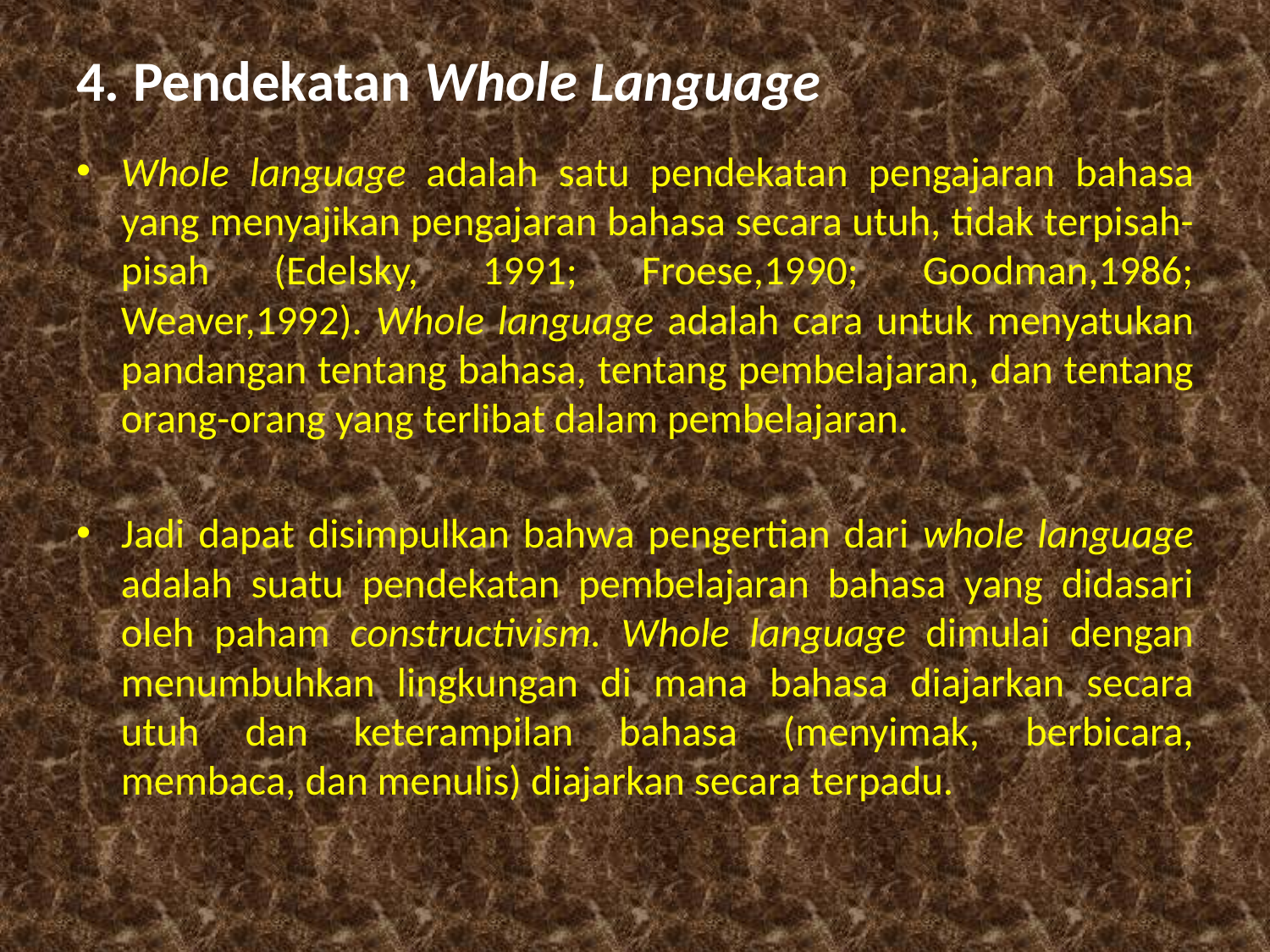

# 4. Pendekatan Whole Language
Whole language adalah satu pendekatan pengajaran bahasa yang menyajikan pengajaran bahasa secara utuh, tidak terpisah-pisah (Edelsky, 1991; Froese,1990; Goodman,1986; Weaver,1992). Whole language adalah cara untuk menyatukan pandangan tentang bahasa, tentang pembelajaran, dan tentang orang-orang yang terlibat dalam pembelajaran.

Jadi dapat disimpulkan bahwa pengertian dari whole language adalah suatu pendekatan pembelajaran bahasa yang didasari oleh paham constructivism. Whole language dimulai dengan menumbuhkan lingkungan di mana bahasa diajarkan secara utuh dan keterampilan bahasa (menyimak, berbicara, membaca, dan menulis) diajarkan secara terpadu.